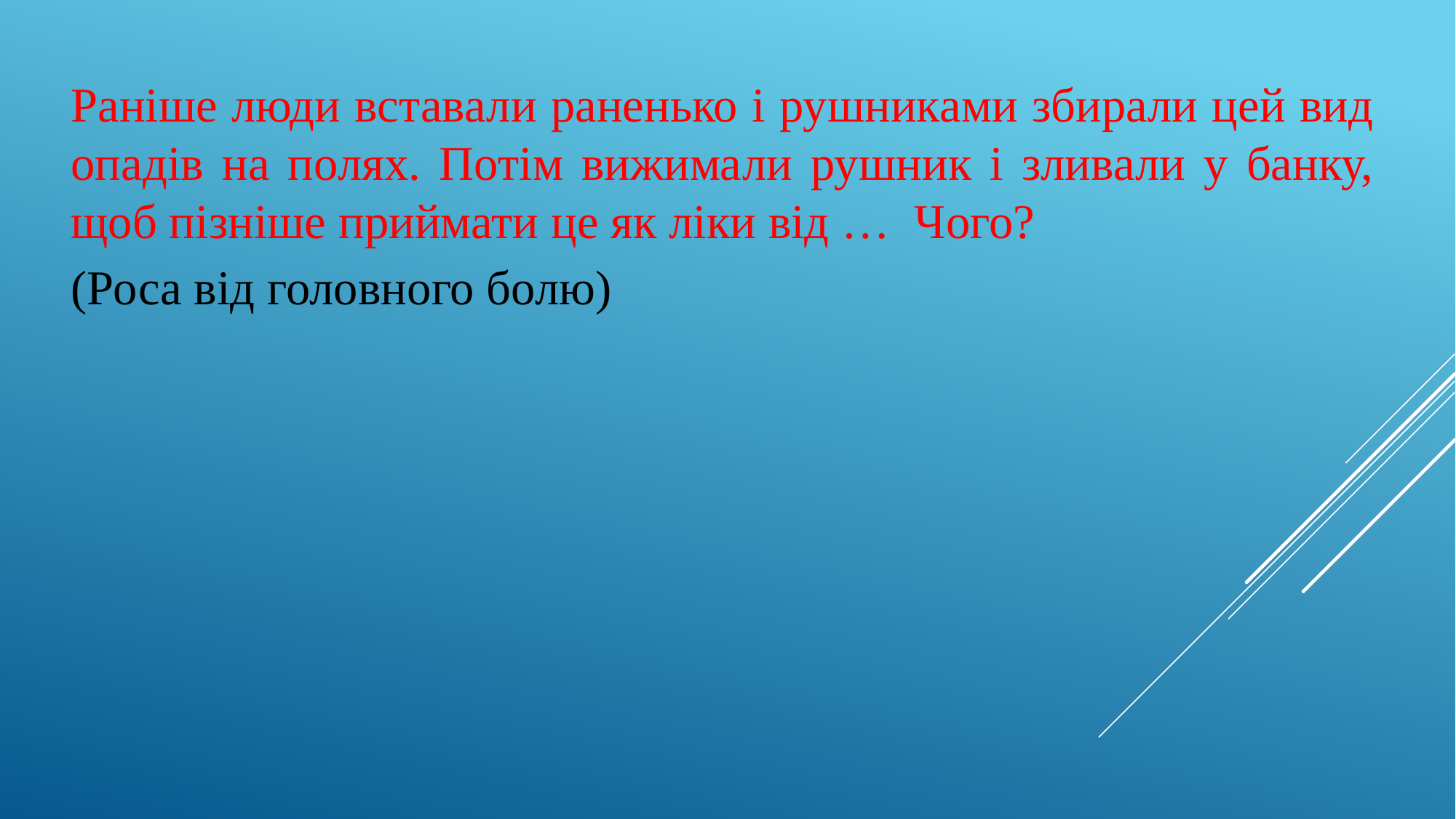

Раніше люди вставали раненько і рушниками збирали цей вид опадів на полях. Потім вижимали рушник і зливали у банку, щоб пізніше приймати це як ліки від …  Чого?
(Роса від головного болю)